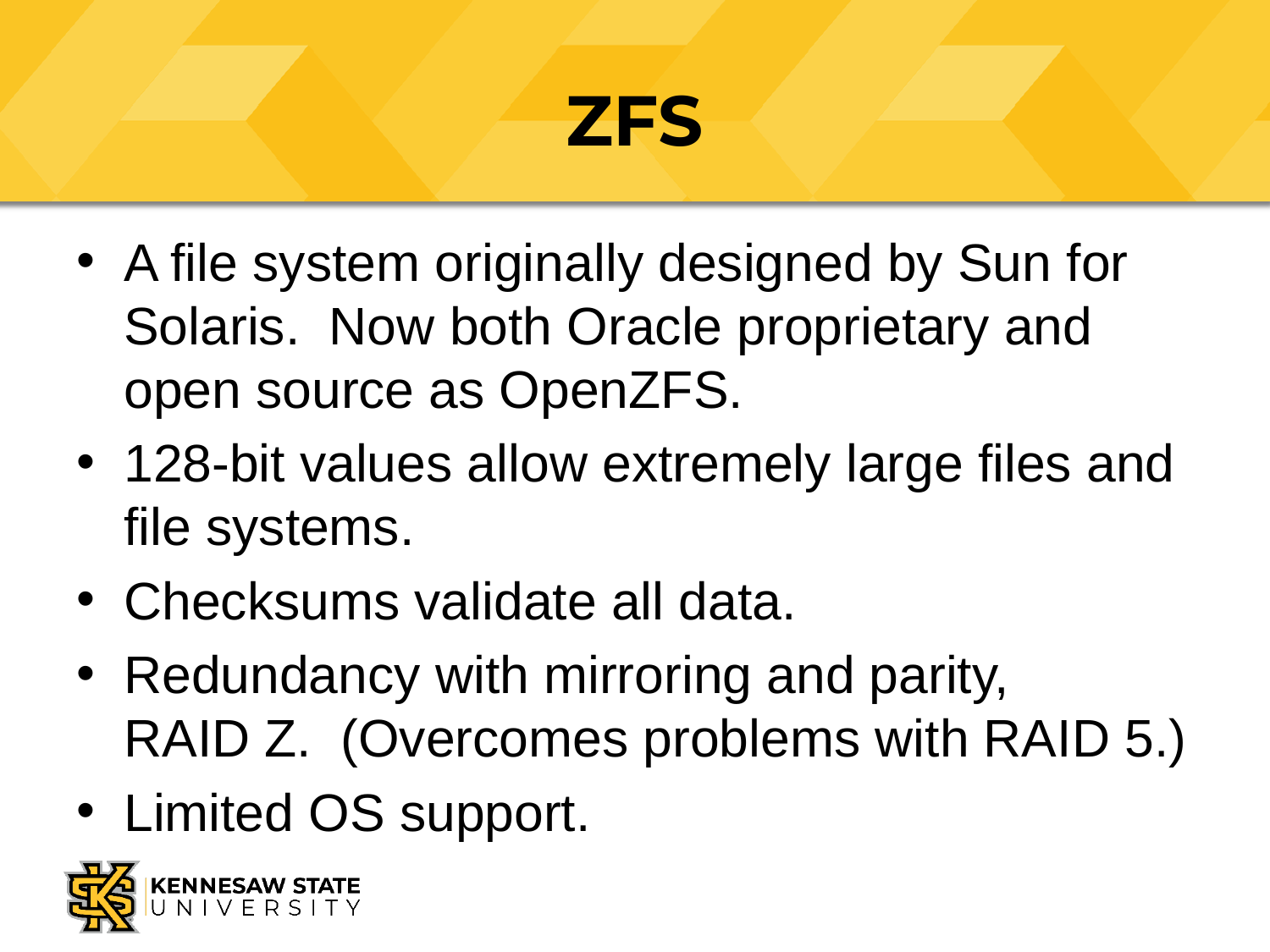

# ZFS
A file system originally designed by Sun for Solaris.  Now both Oracle proprietary and open source as OpenZFS.
128-bit values allow extremely large files and file systems.
Checksums validate all data.
Redundancy with mirroring and parity,
RAID Z.  (Overcomes problems with RAID 5.)
Limited OS support.